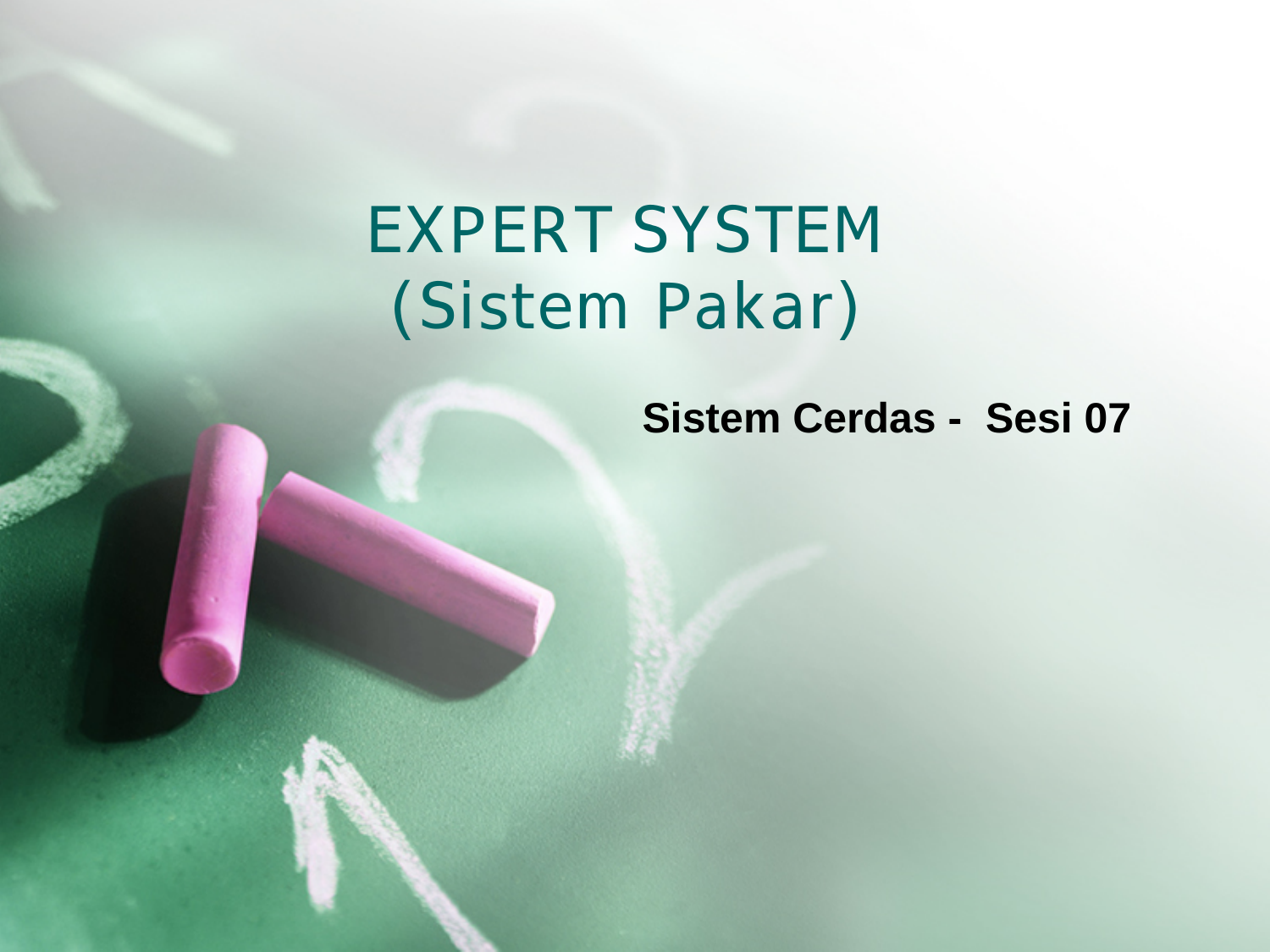

# EXPERT SYSTEM (Sistem Pakar)
Sistem Cerdas -  Sesi 07